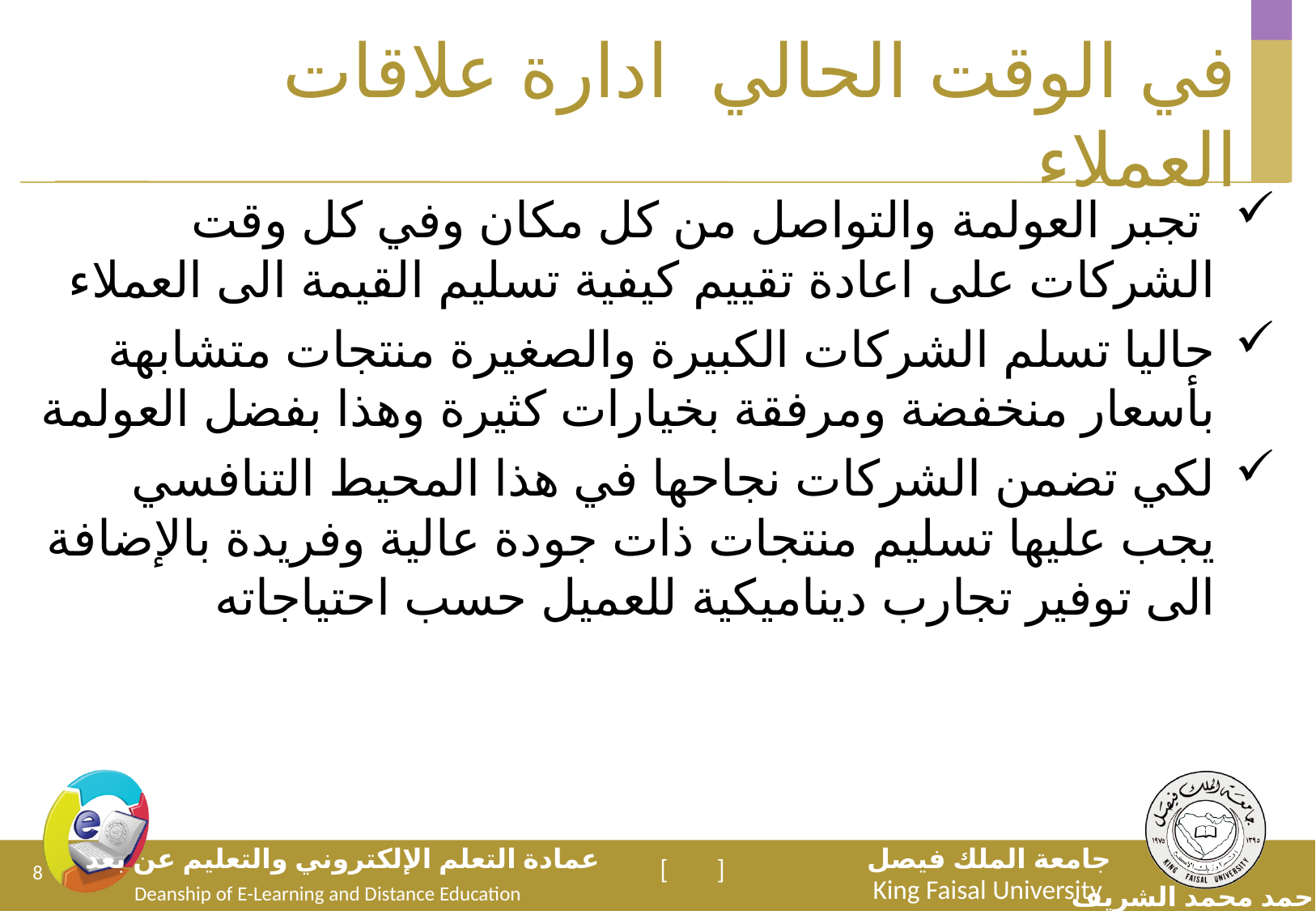

# في الوقت الحالي  ادارة علاقات العملاء
 تجبر العولمة والتواصل من كل مكان وفي كل وقت الشركات على اعادة تقييم كيفية تسليم القيمة الى العملاء
حاليا تسلم الشركات الكبيرة والصغيرة منتجات متشابهة  بأسعار منخفضة ومرفقة بخيارات كثيرة وهذا بفضل العولمة
لكي تضمن الشركات نجاحها في هذا المحيط التنافسي يجب عليها تسليم منتجات ذات جودة عالية وفريدة بالإضافة الى توفير تجارب ديناميكية للعميل حسب احتياجاته
8